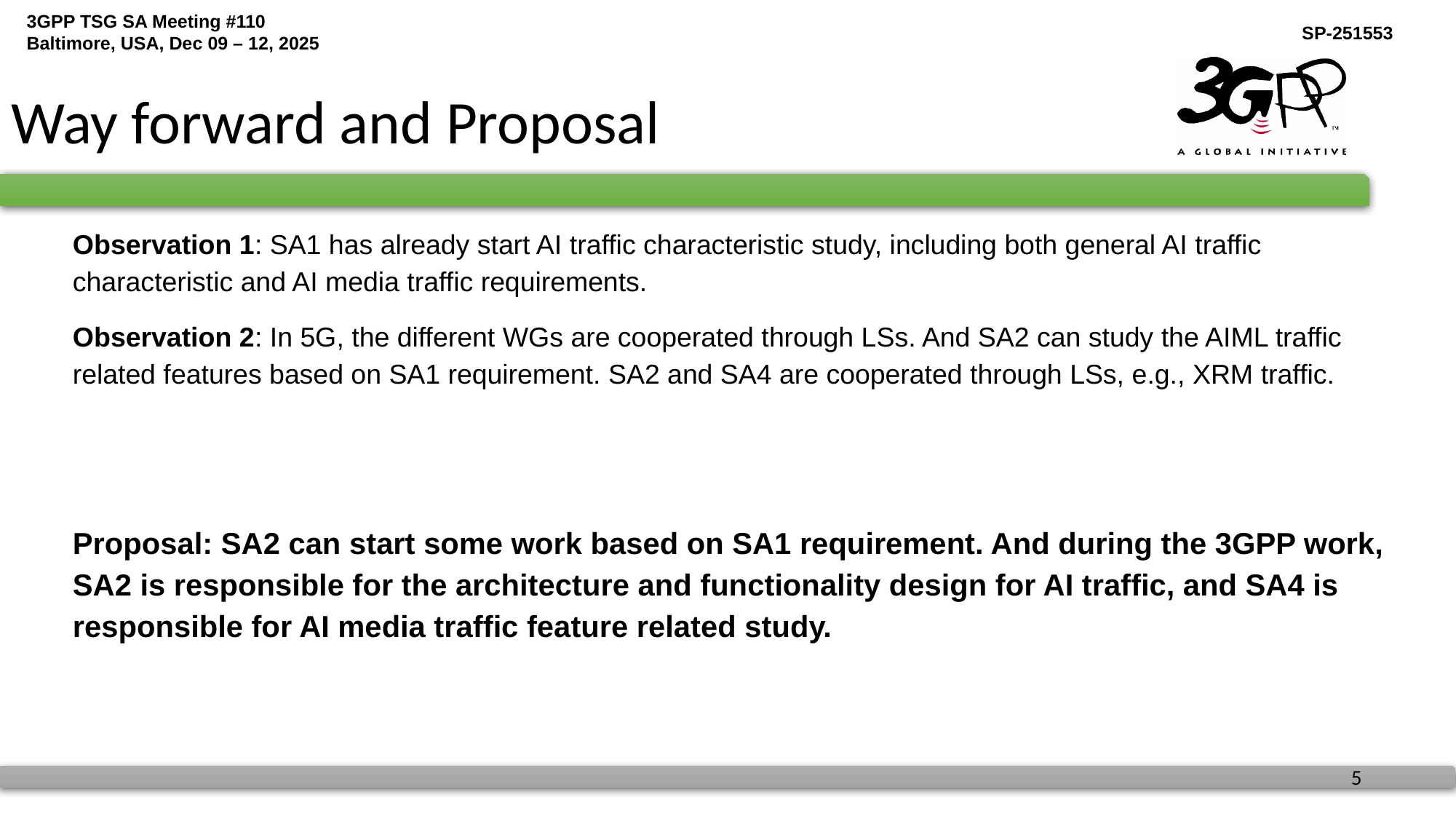

# Way forward and Proposal
Observation 1: SA1 has already start AI traffic characteristic study, including both general AI traffic characteristic and AI media traffic requirements.
Observation 2: In 5G, the different WGs are cooperated through LSs. And SA2 can study the AIML traffic related features based on SA1 requirement. SA2 and SA4 are cooperated through LSs, e.g., XRM traffic.

Proposal: SA2 can start some work based on SA1 requirement. And during the 3GPP work, SA2 is responsible for the architecture and functionality design for AI traffic, and SA4 is responsible for AI media traffic feature related study.